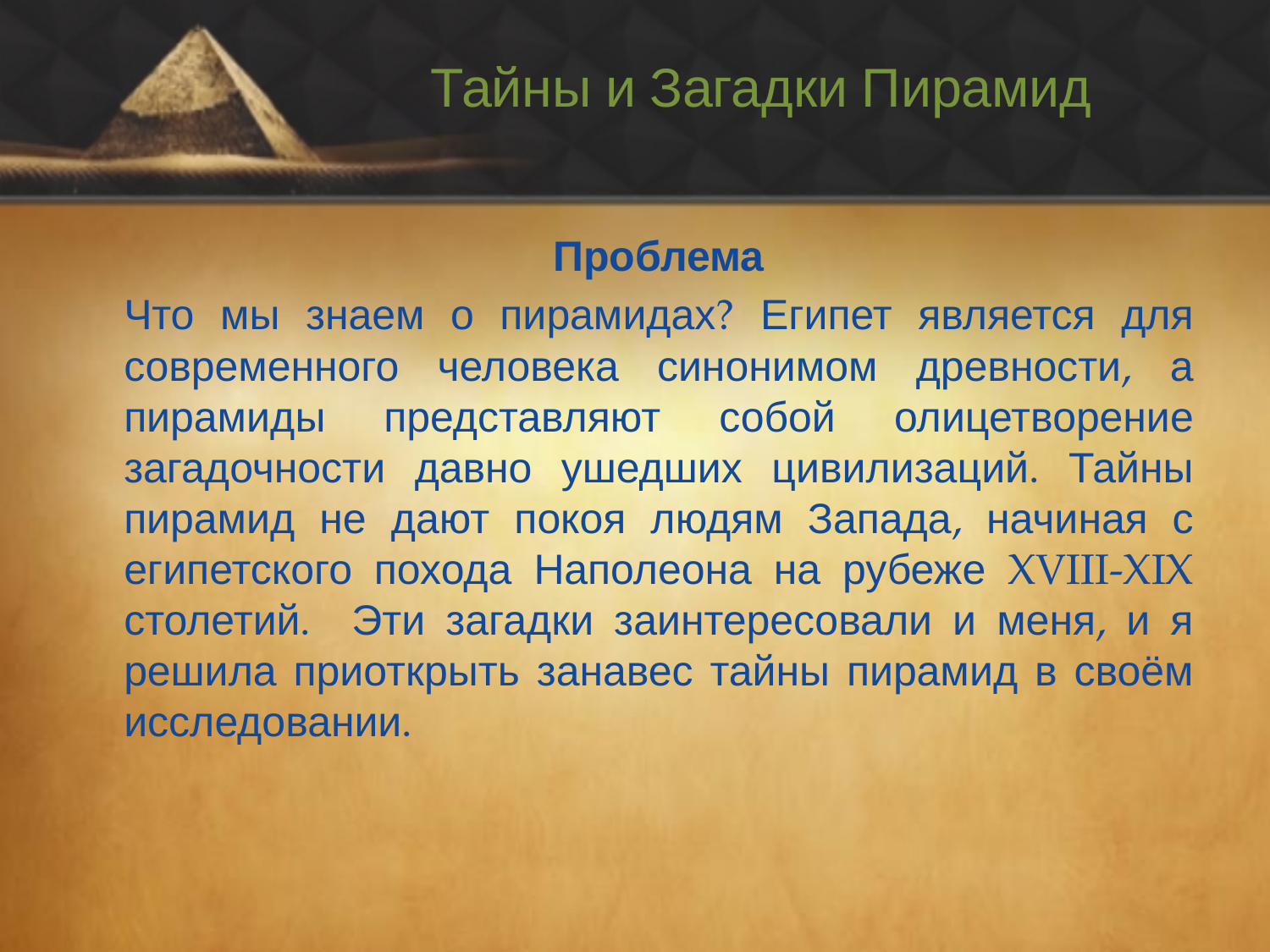

# Тайны и Загадки Пирамид
	Проблема
	Что мы знаем о пирамидах? Египет является для современного человека синонимом древности, а пирамиды представляют собой олицетворение загадочности давно ушедших цивилизаций. Тайны пирамид не дают покоя людям Запада, начиная с египетского похода Наполеона на рубеже XVIII-XIX столетий.  Эти загадки заинтересовали и меня, и я решила приоткрыть занавес тайны пирамид в своём исследовании.